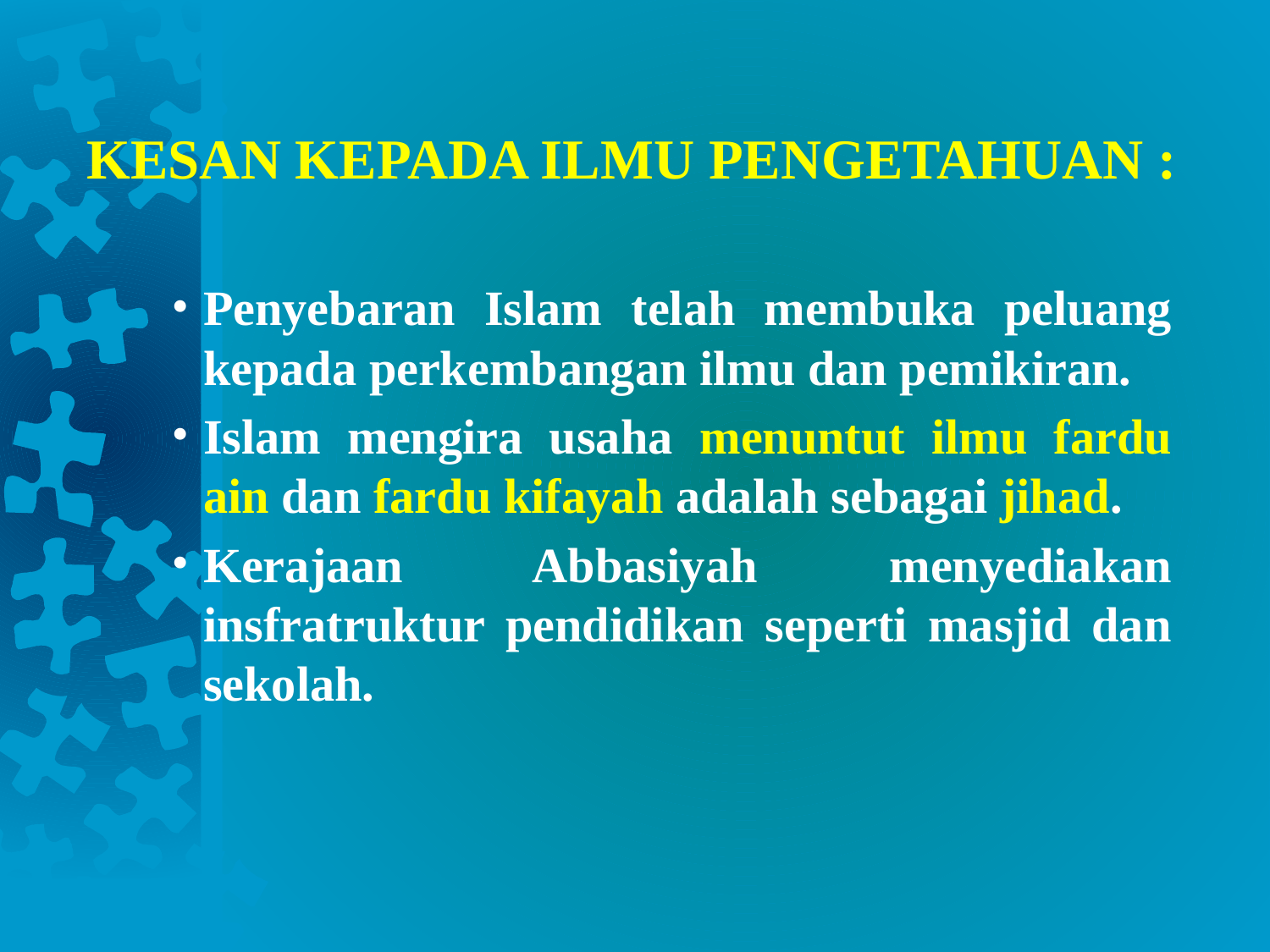

KESAN KEPADA ILMU PENGETAHUAN :

Penyebaran Islam telah membuka peluang kepada perkembangan ilmu dan pemikiran.
Islam mengira usaha menuntut ilmu fardu ain dan fardu kifayah adalah sebagai jihad.
Kerajaan Abbasiyah menyediakan insfratruktur pendidikan seperti masjid dan sekolah.